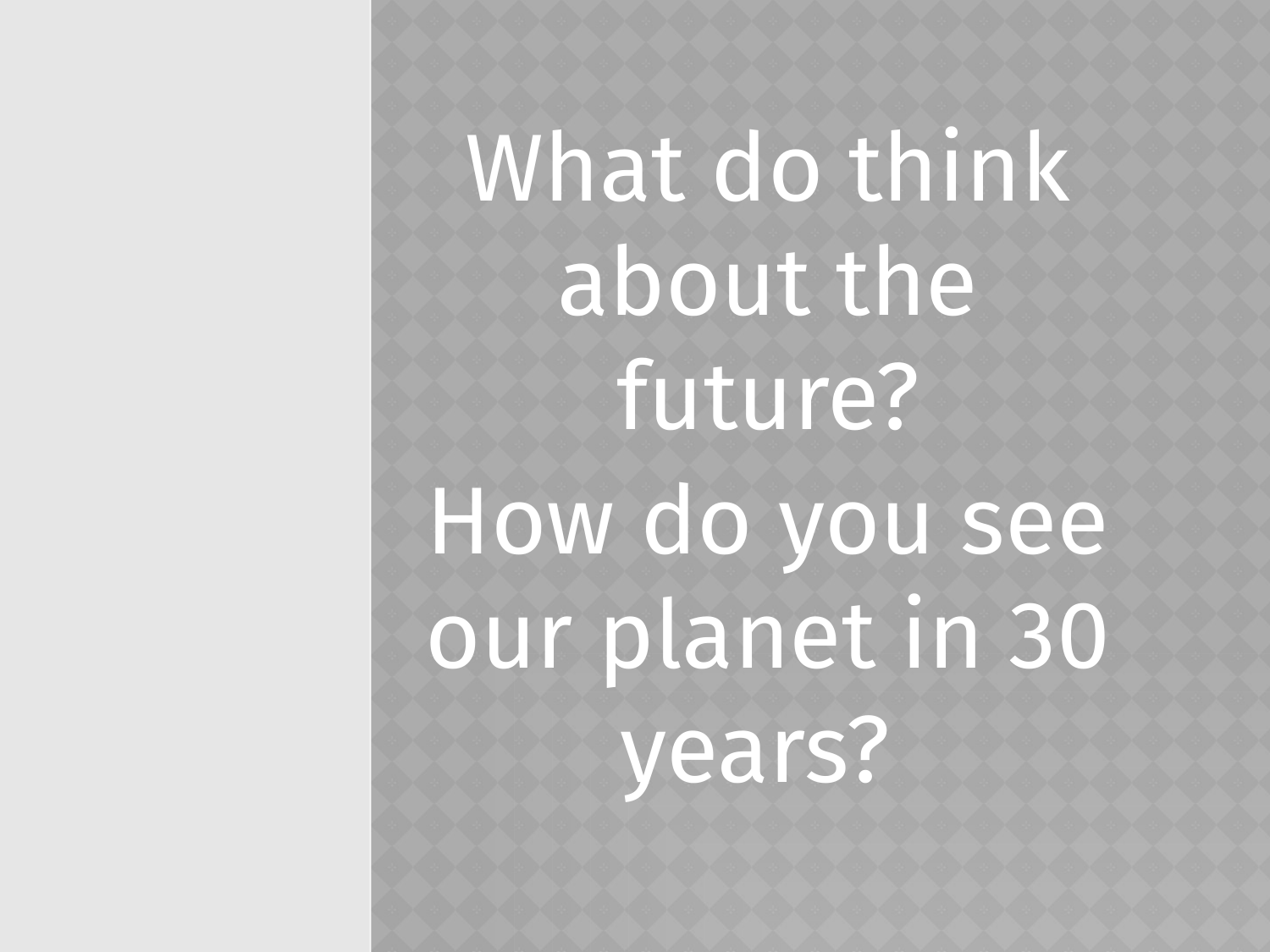

What do think about the future?
How do you see our planet in 30 years?